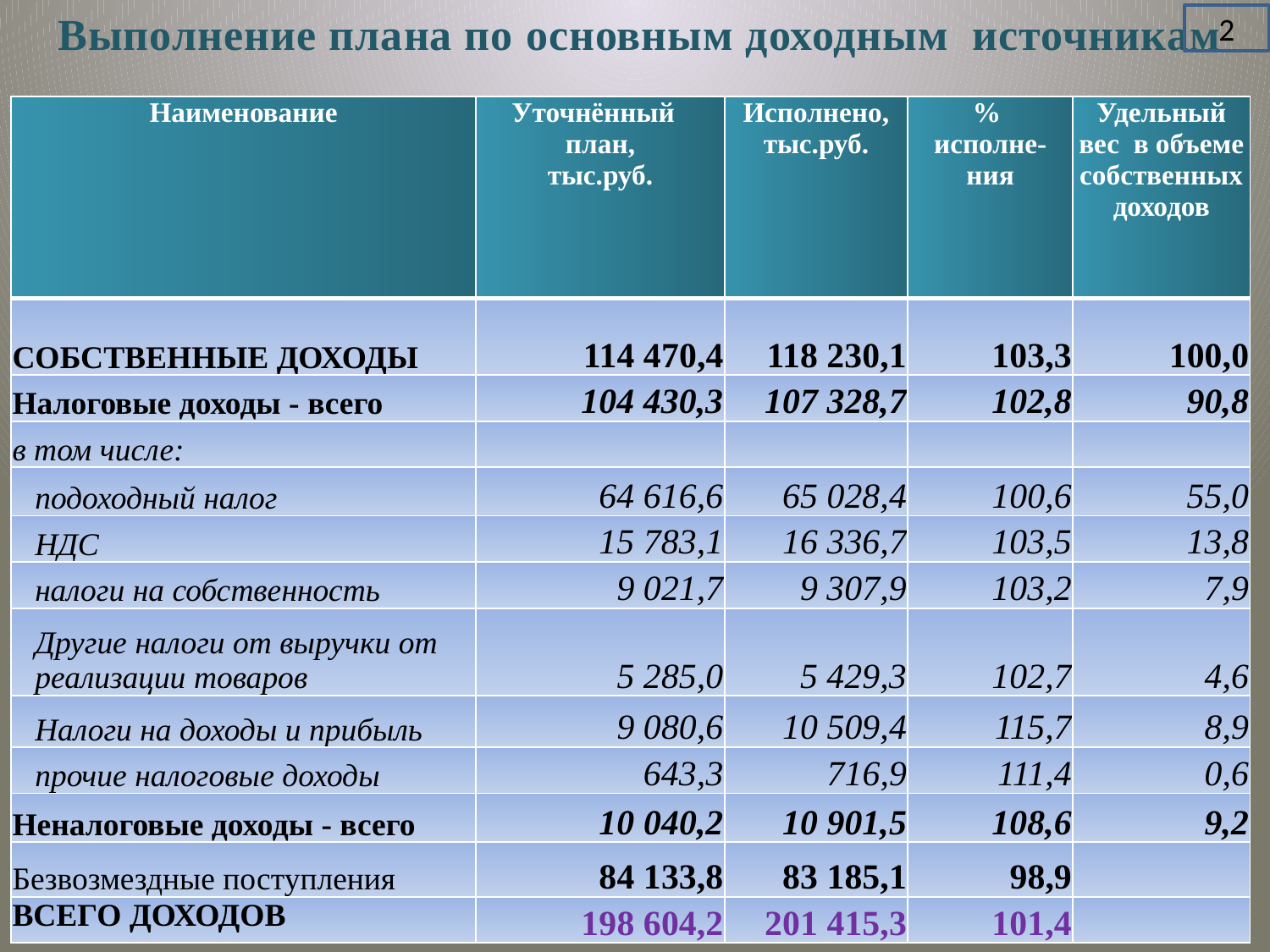

# Выполнение плана по основным доходным  источникам
2
| Наименование | Уточнённый план, тыс.руб. | Исполнено, тыс.руб. | % исполне- ния | Удельный вес в объеме собственных доходов |
| --- | --- | --- | --- | --- |
| СОБСТВЕННЫЕ ДОХОДЫ | 114 470,4 | 118 230,1 | 103,3 | 100,0 |
| Налоговые доходы - всего | 104 430,3 | 107 328,7 | 102,8 | 90,8 |
| в том числе: |  |  |  |  |
| подоходный налог | 64 616,6 | 65 028,4 | 100,6 | 55,0 |
| НДС | 15 783,1 | 16 336,7 | 103,5 | 13,8 |
| налоги на собственность | 9 021,7 | 9 307,9 | 103,2 | 7,9 |
| Другие налоги от выручки от реализации товаров | 5 285,0 | 5 429,3 | 102,7 | 4,6 |
| Налоги на доходы и прибыль | 9 080,6 | 10 509,4 | 115,7 | 8,9 |
| прочие налоговые доходы | 643,3 | 716,9 | 111,4 | 0,6 |
| Неналоговые доходы - всего | 10 040,2 | 10 901,5 | 108,6 | 9,2 |
| Безвозмездные поступления | 84 133,8 | 83 185,1 | 98,9 |  |
| ВСЕГО ДОХОДОВ | 198 604,2 | 201 415,3 | 101,4 |  |